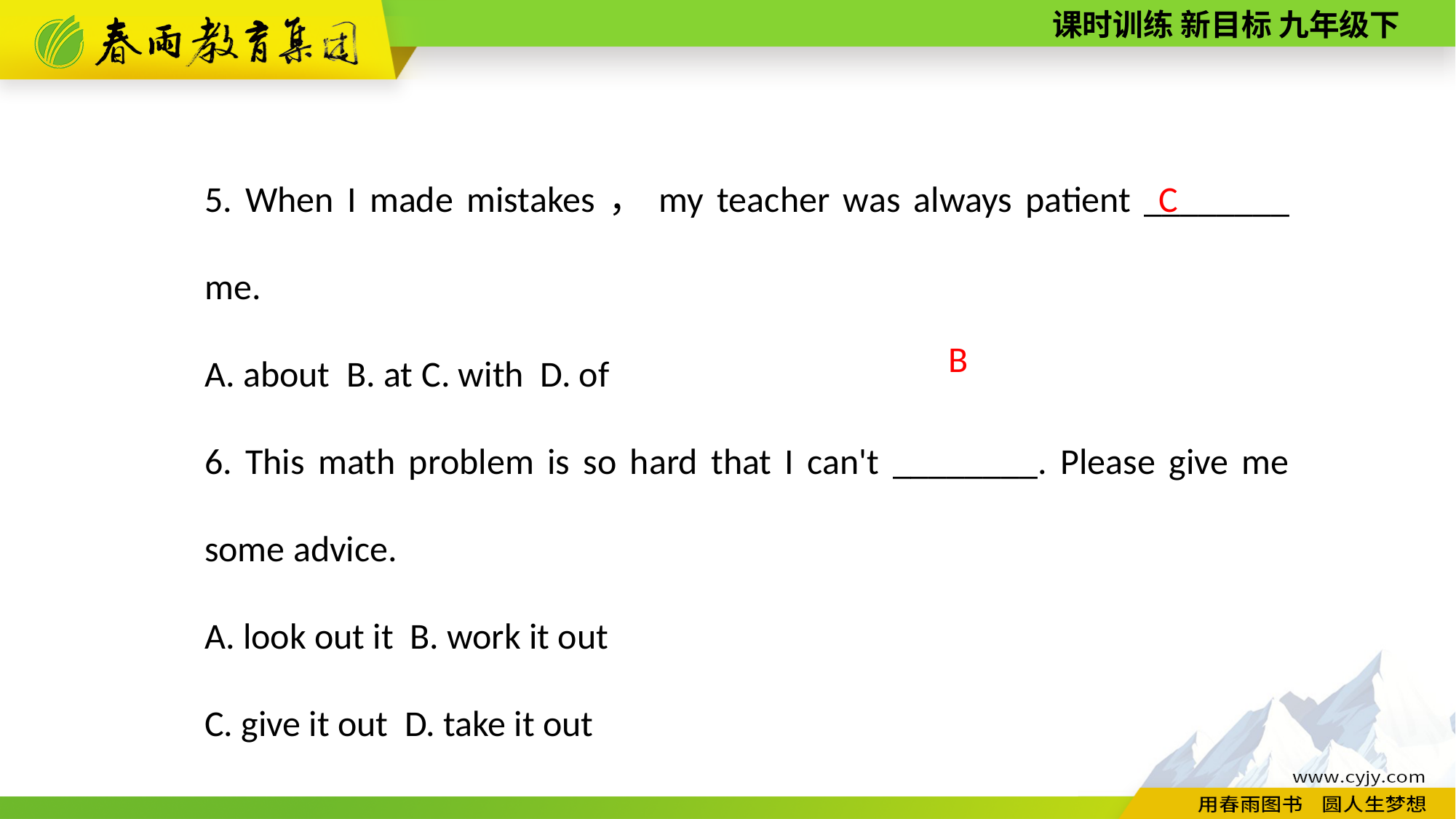

5. When I made mistakes，my teacher was always patient ________ me.
A. about  B. at  C. with  D. of
6. This math problem is so hard that I can't ________. Please give me some advice.
A. look out it  B. work it out
C. give it out  D. take it out
C
B